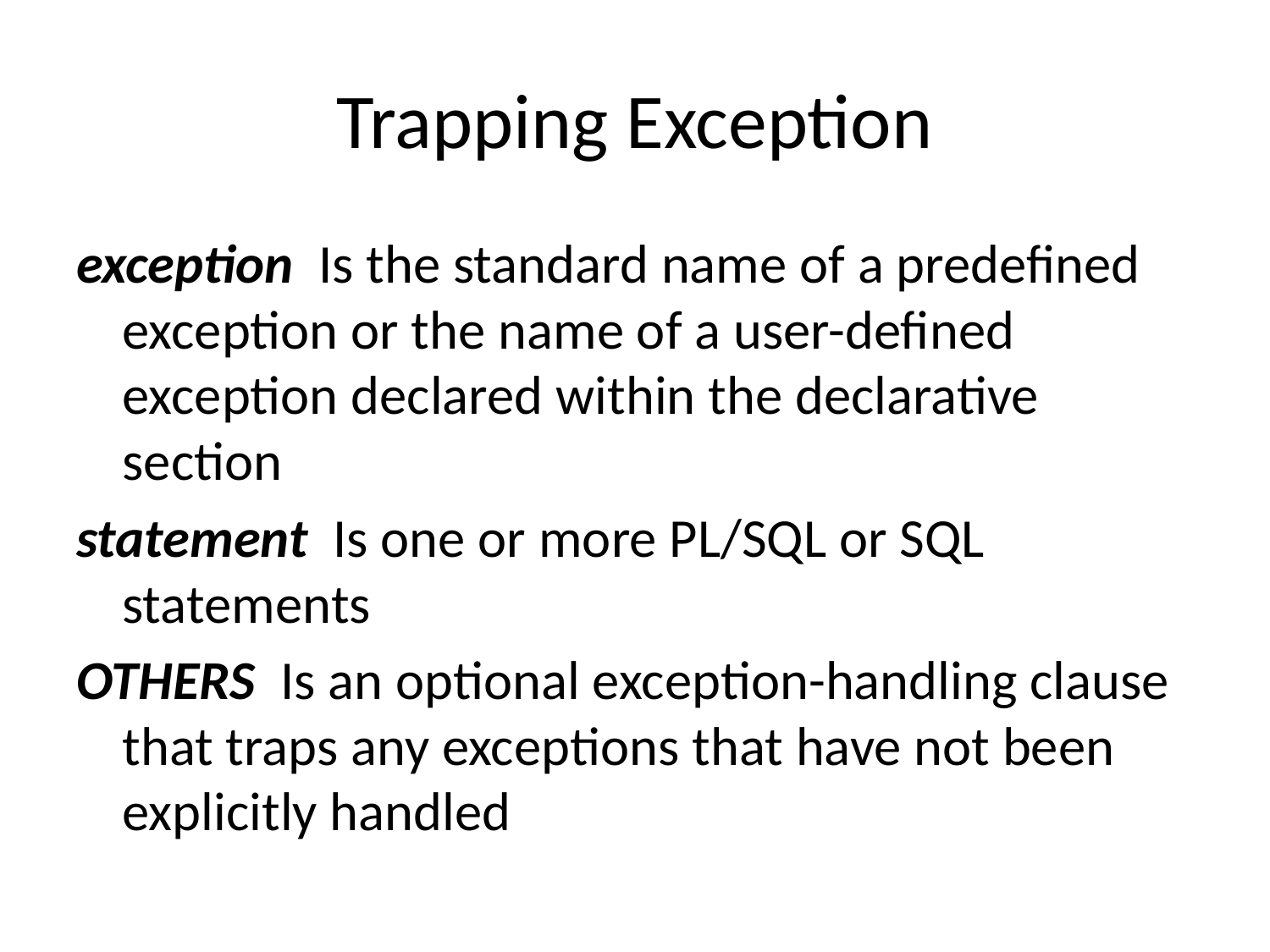

# Trapping Exception
exception  Is the standard name of a predefined exception or the name of a user-defined exception declared within the declarative section
statement  Is one or more PL/SQL or SQL statements
OTHERS  Is an optional exception-handling clause that traps any exceptions that have not been explicitly handled